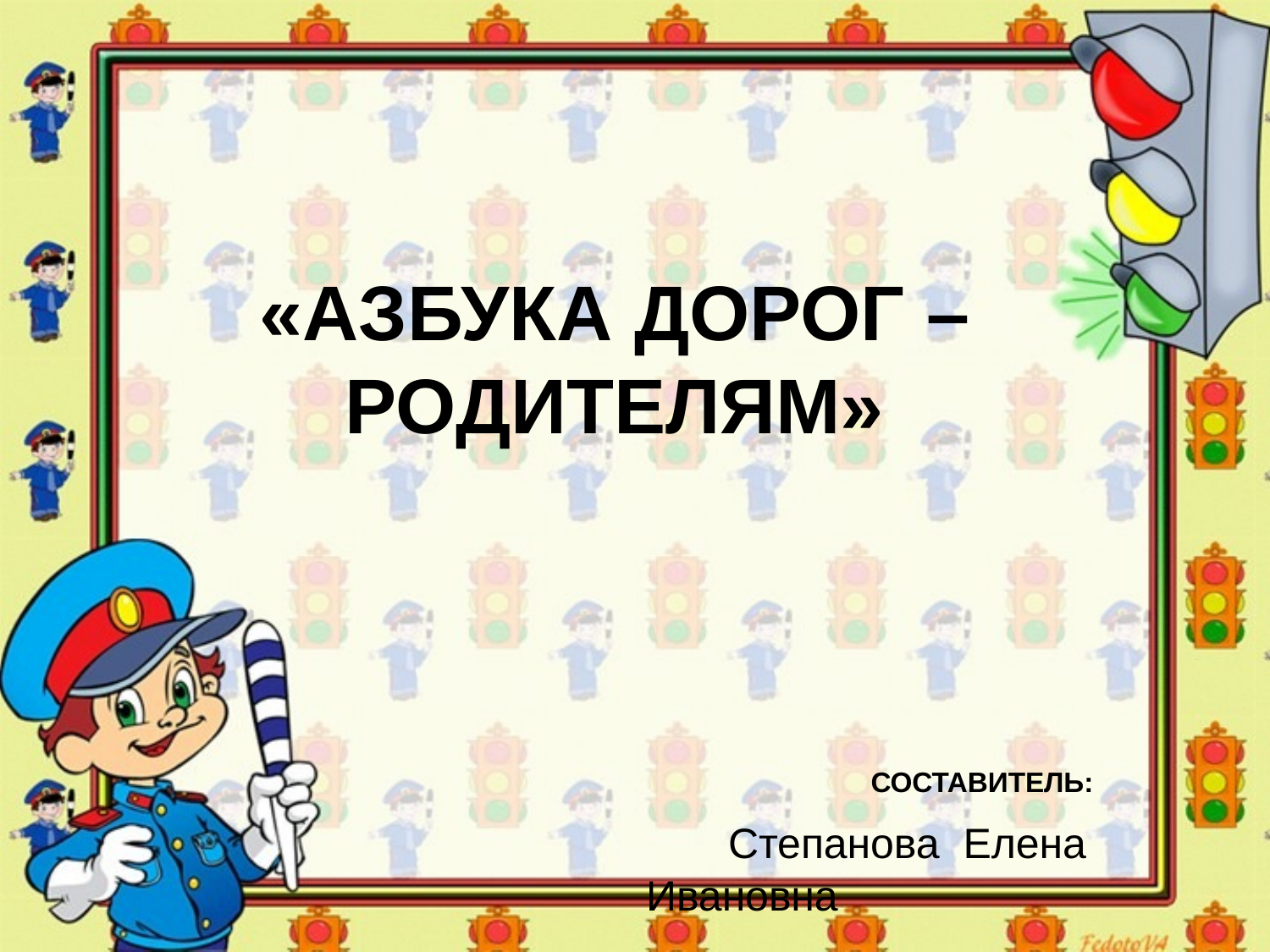

# «АЗБУКА ДОРОГ – РОДИТЕЛЯМ»

                                                      СОСТАВИТЕЛЬ:
                        Степанова  Елена Ивановна